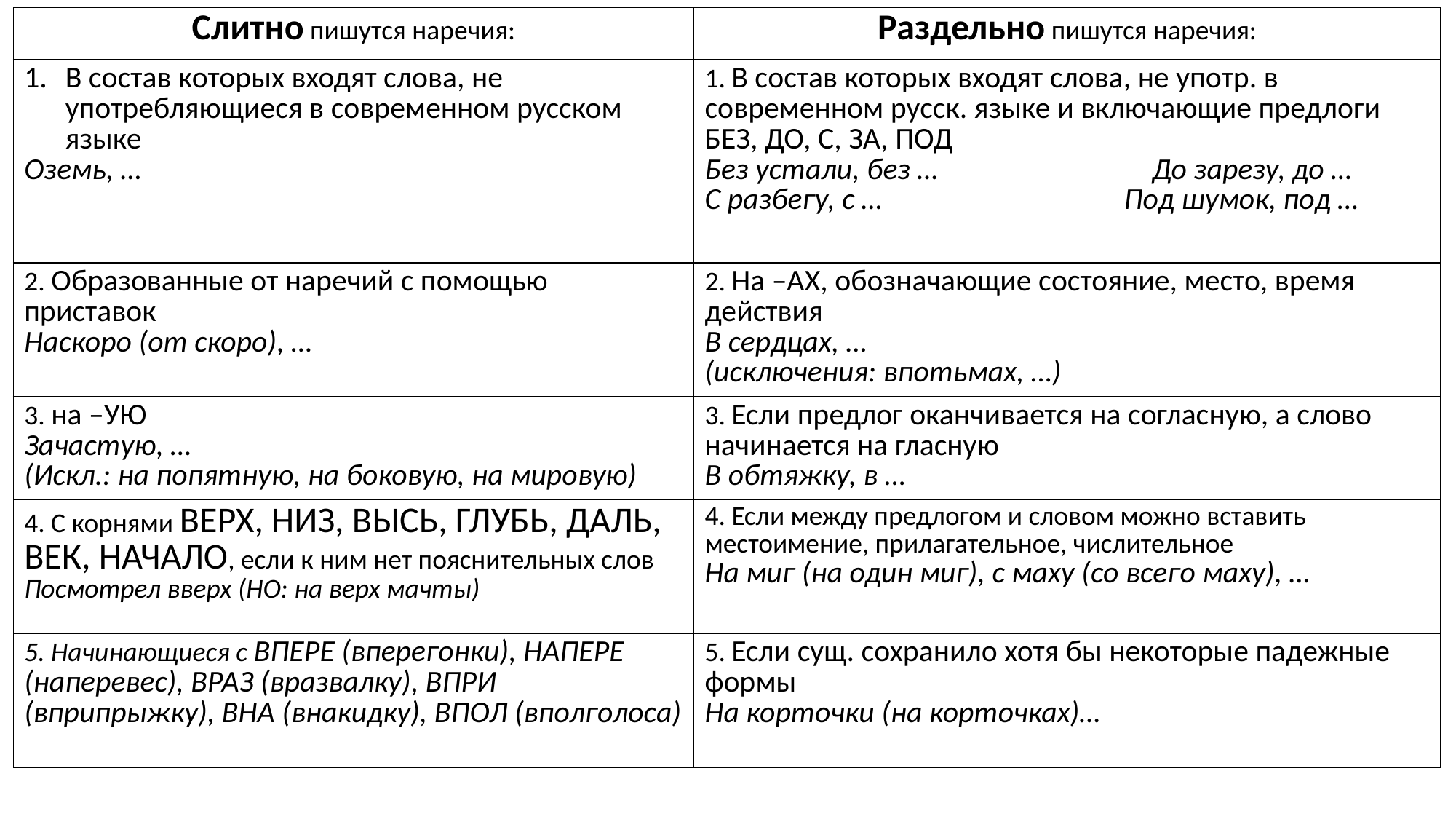

| Слитно пишутся наречия: | Раздельно пишутся наречия: |
| --- | --- |
| В состав которых входят слова, не употребляющиеся в современном русском языке Оземь, … | 1. В состав которых входят слова, не употр. в современном русск. языке и включающие предлоги БЕЗ, ДО, С, ЗА, ПОД Без устали, без … До зарезу, до … С разбегу, с … Под шумок, под … |
| 2. Образованные от наречий с помощью приставок Наскоро (от скоро), … | 2. На –АХ, обозначающие состояние, место, время действия В сердцах, … (исключения: впотьмах, …) |
| 3. на –УЮ Зачастую, … (Искл.: на попятную, на боковую, на мировую) | 3. Если предлог оканчивается на согласную, а слово начинается на гласную В обтяжку, в … |
| 4. С корнями ВЕРХ, НИЗ, ВЫСЬ, ГЛУБЬ, ДАЛЬ, ВЕК, НАЧАЛО, если к ним нет пояснительных слов Посмотрел вверх (НО: на верх мачты) | 4. Если между предлогом и словом можно вставить местоимение, прилагательное, числительное На миг (на один миг), с маху (со всего маху), … |
| 5. Начинающиеся с ВПЕРЕ (вперегонки), НАПЕРЕ (наперевес), ВРАЗ (вразвалку), ВПРИ (вприпрыжку), ВНА (внакидку), ВПОЛ (вполголоса) | 5. Если сущ. сохранило хотя бы некоторые падежные формы На корточки (на корточках)… |
#